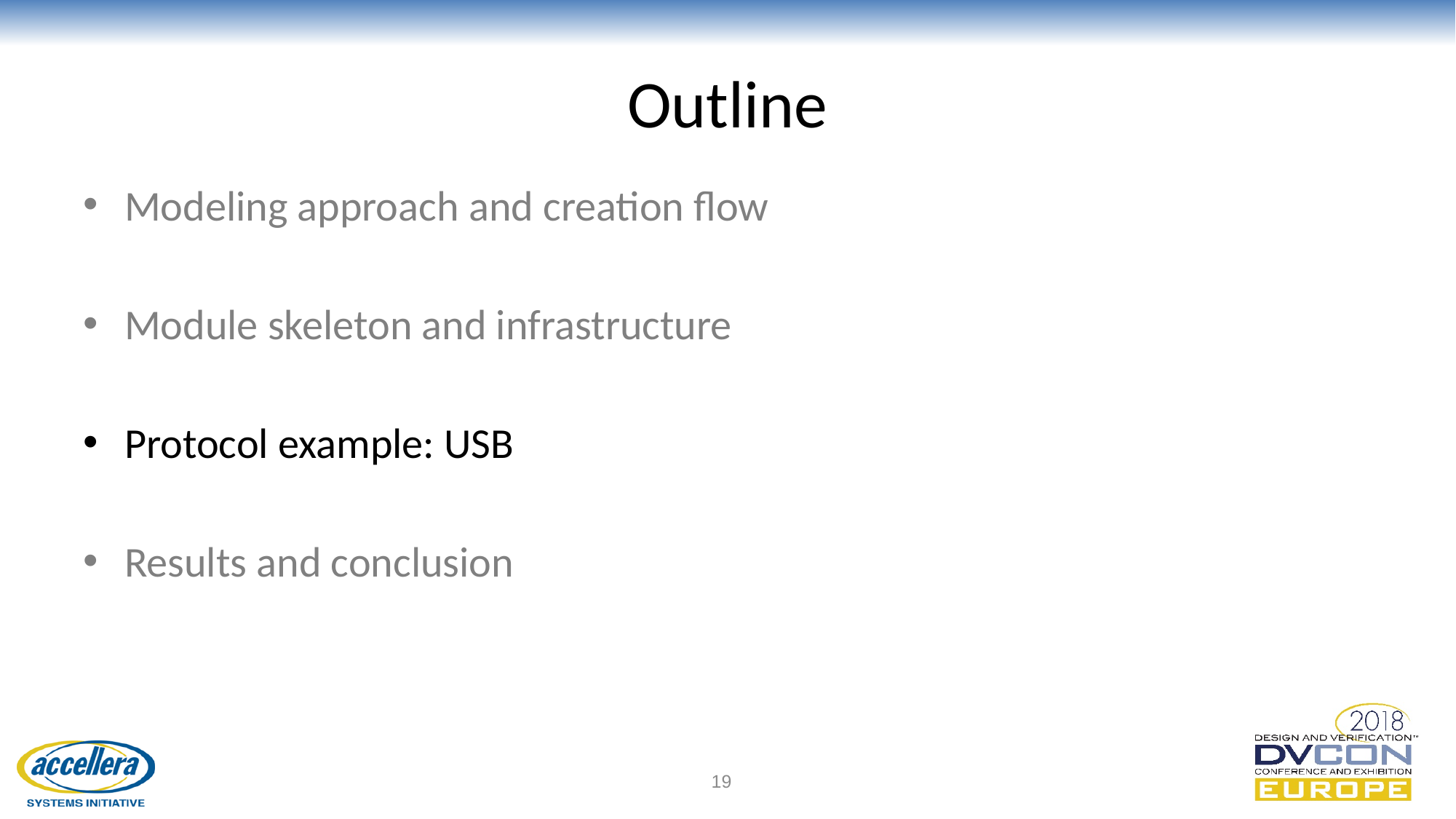

# Outline
Modeling approach and creation flow

Module skeleton and infrastructure

Protocol example: USB

Results and conclusion
19